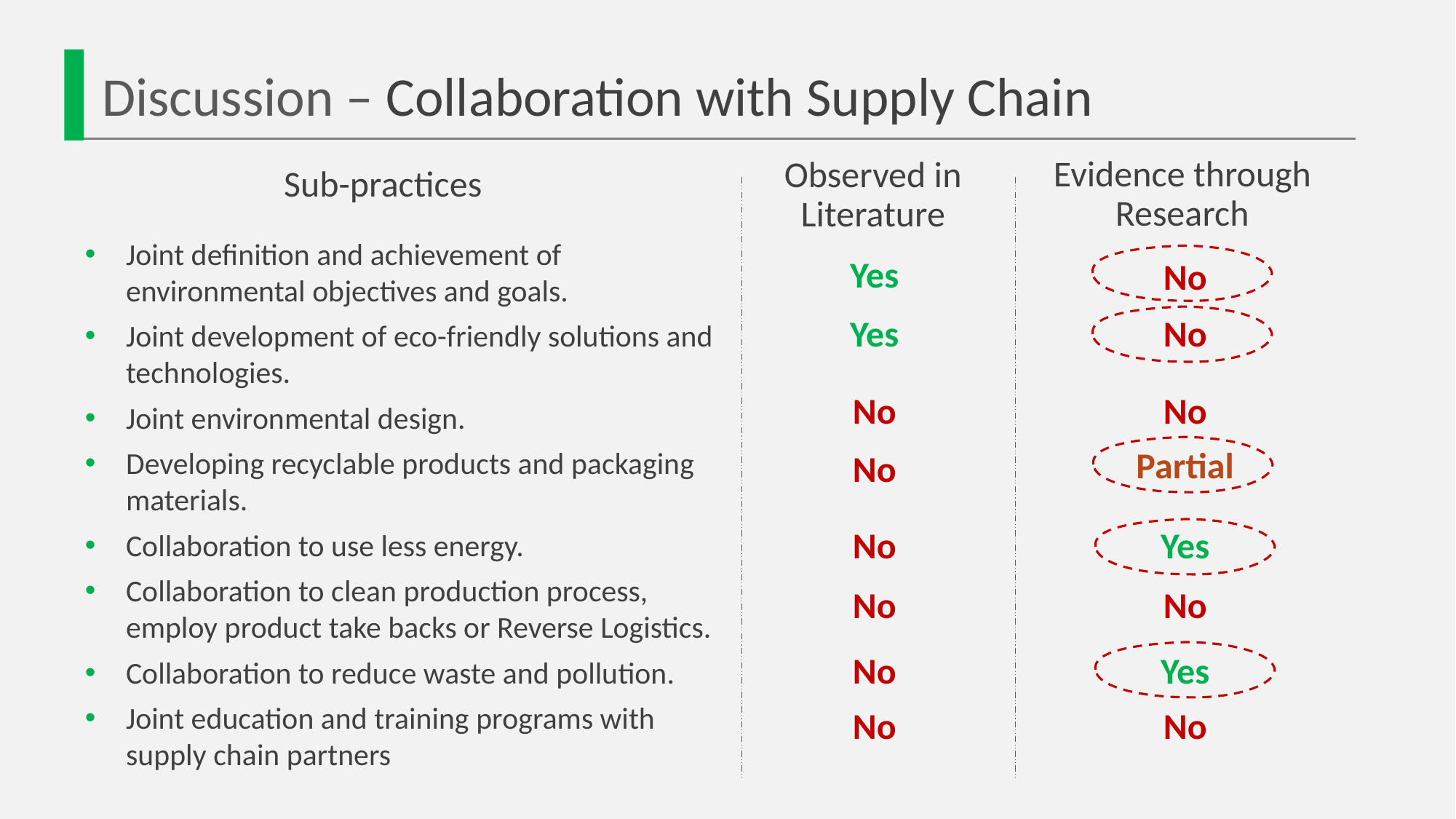

Discussion – Collaboration with Supply Chain

Sub-practices
Observed in Literature
Evidence through Research
Joint definition and achievement of environmental objectives and goals.

Joint development of eco-friendly solutions and technologies.

Joint environmental design.

Developing recyclable products and packaging materials.

Collaboration to use less energy.

Collaboration to clean production process, employ product take backs or Reverse Logistics.

Collaboration to reduce waste and pollution.

Joint education and training programs with supply chain partners

Yes
No
Yes
No

No
No

Partial
No
No
Yes

No
No

Yes
No
No
No